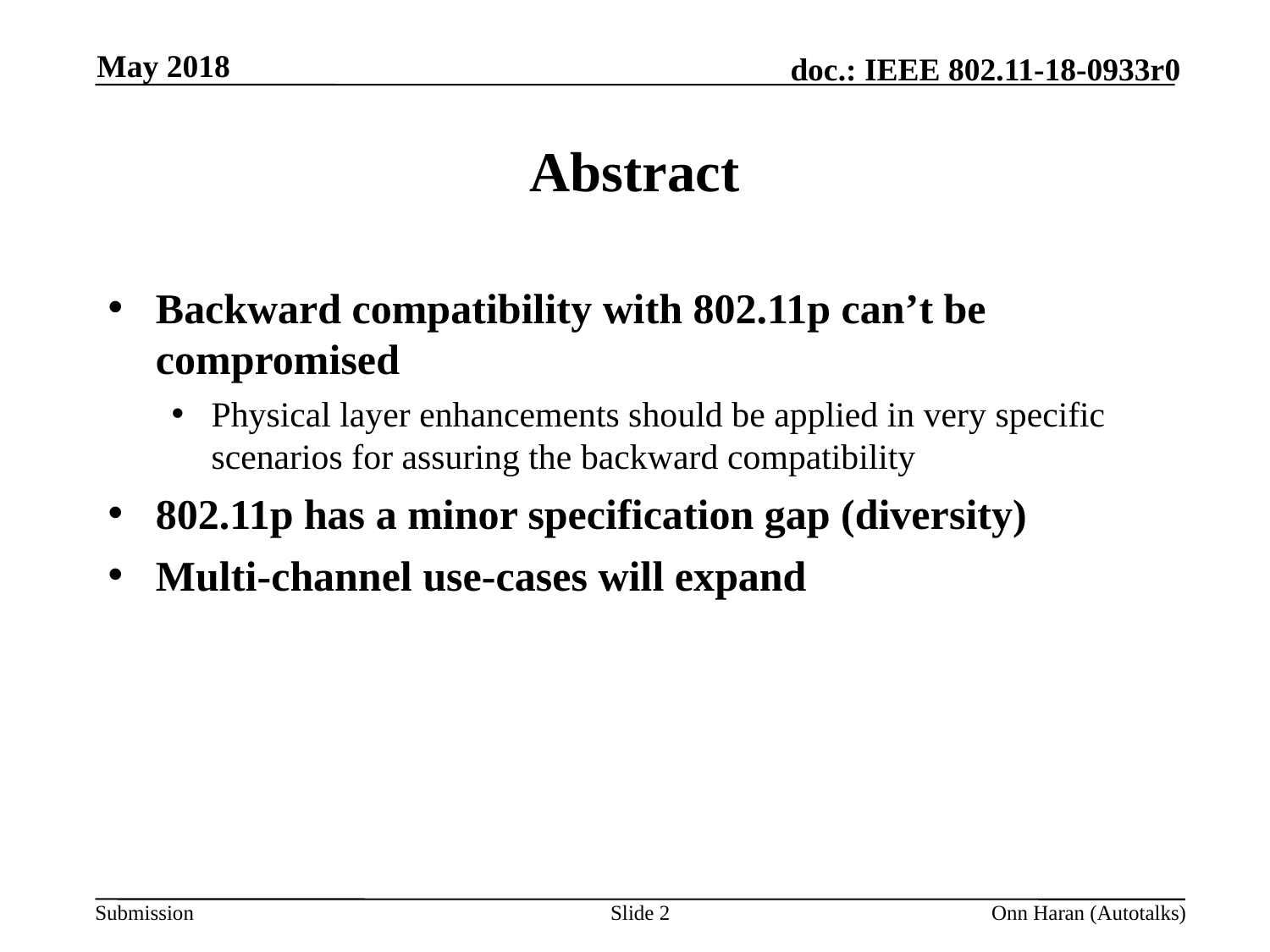

May 2018
# Abstract
Backward compatibility with 802.11p can’t be compromised
Physical layer enhancements should be applied in very specific scenarios for assuring the backward compatibility
802.11p has a minor specification gap (diversity)
Multi-channel use-cases will expand
Slide 2
Onn Haran (Autotalks)